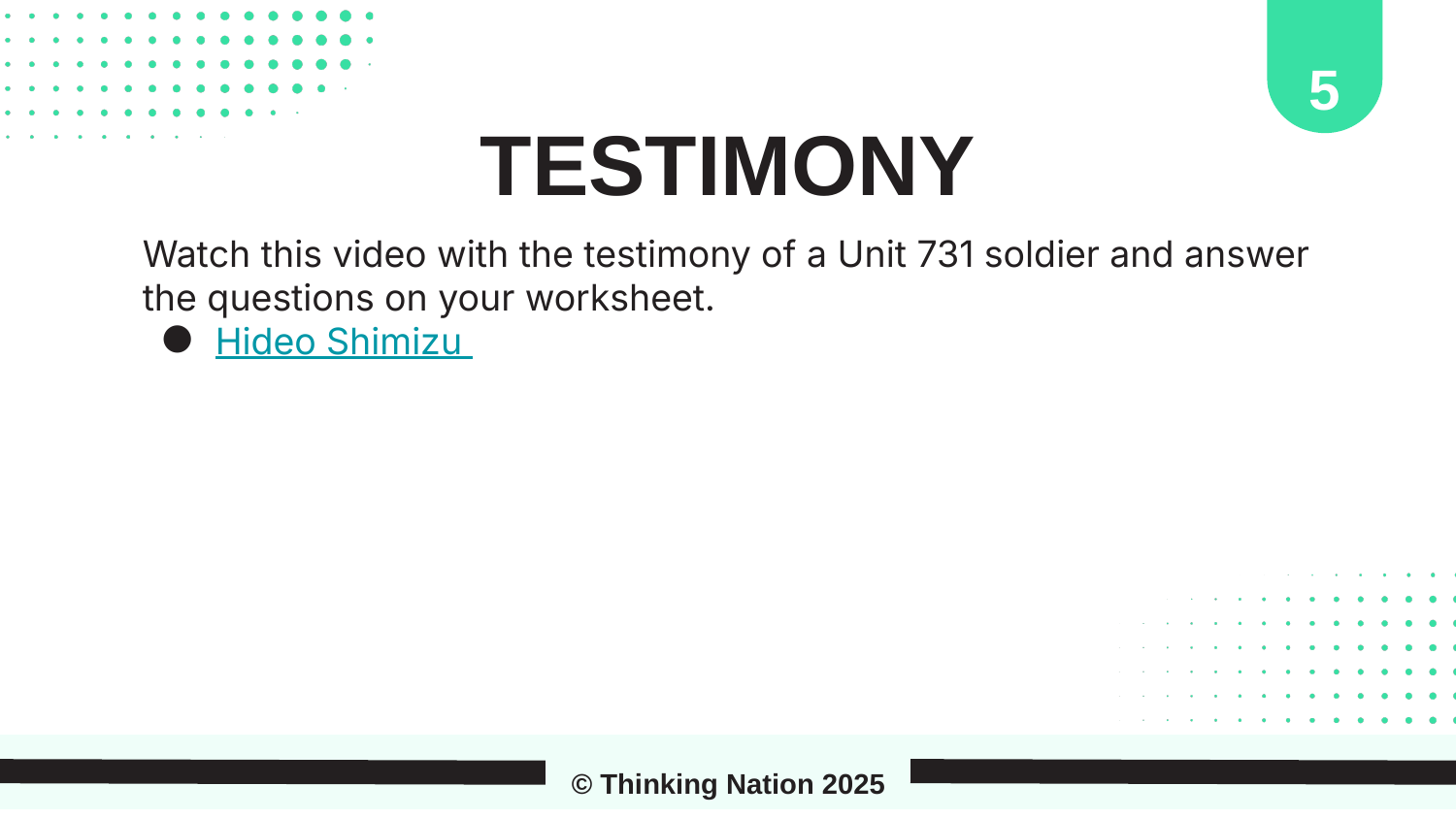

5
TESTIMONY
Watch this video with the testimony of a Unit 731 soldier and answer the questions on your worksheet.
Hideo Shimizu

© Thinking Nation 2025